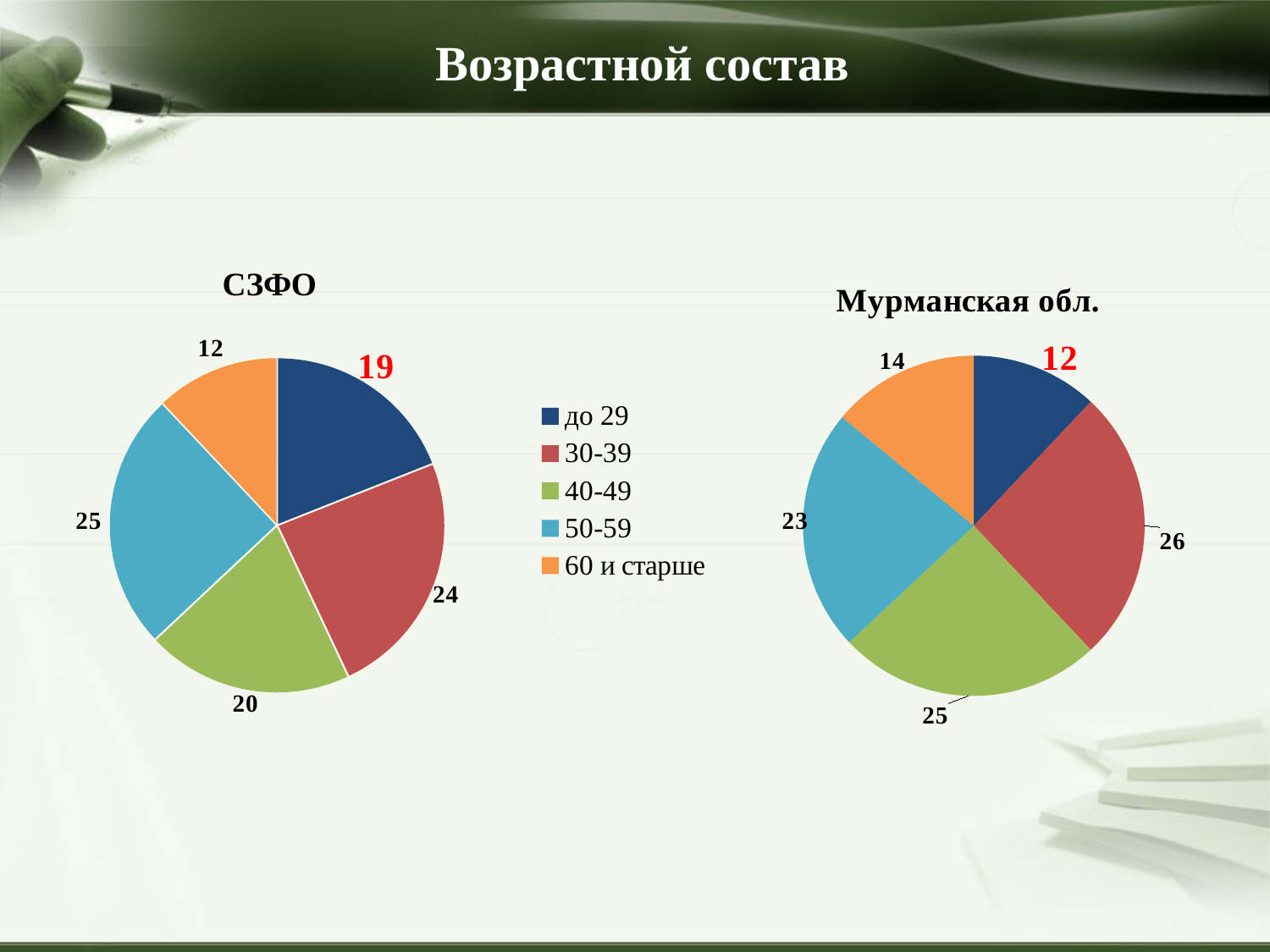

# Возрастной состав

### Chart: СЗФО

| Category | СЗФО |
|---|---|
| до 29 | 19.0 |
| 30-39 | 24.0 |
| 40-49 | 20.0 |
| 50-59 | 25.0 |
| 60 и старше | 12.0 |

### Chart: Мурманская обл.

| Category | Мурманская обл. |
|---|---|
| до 29 | 12.0 |
| 30-39 | 26.0 |
| 40-49 | 25.0 |
| 50-59 | 23.0 |
| 60 и старше | 14.0 |